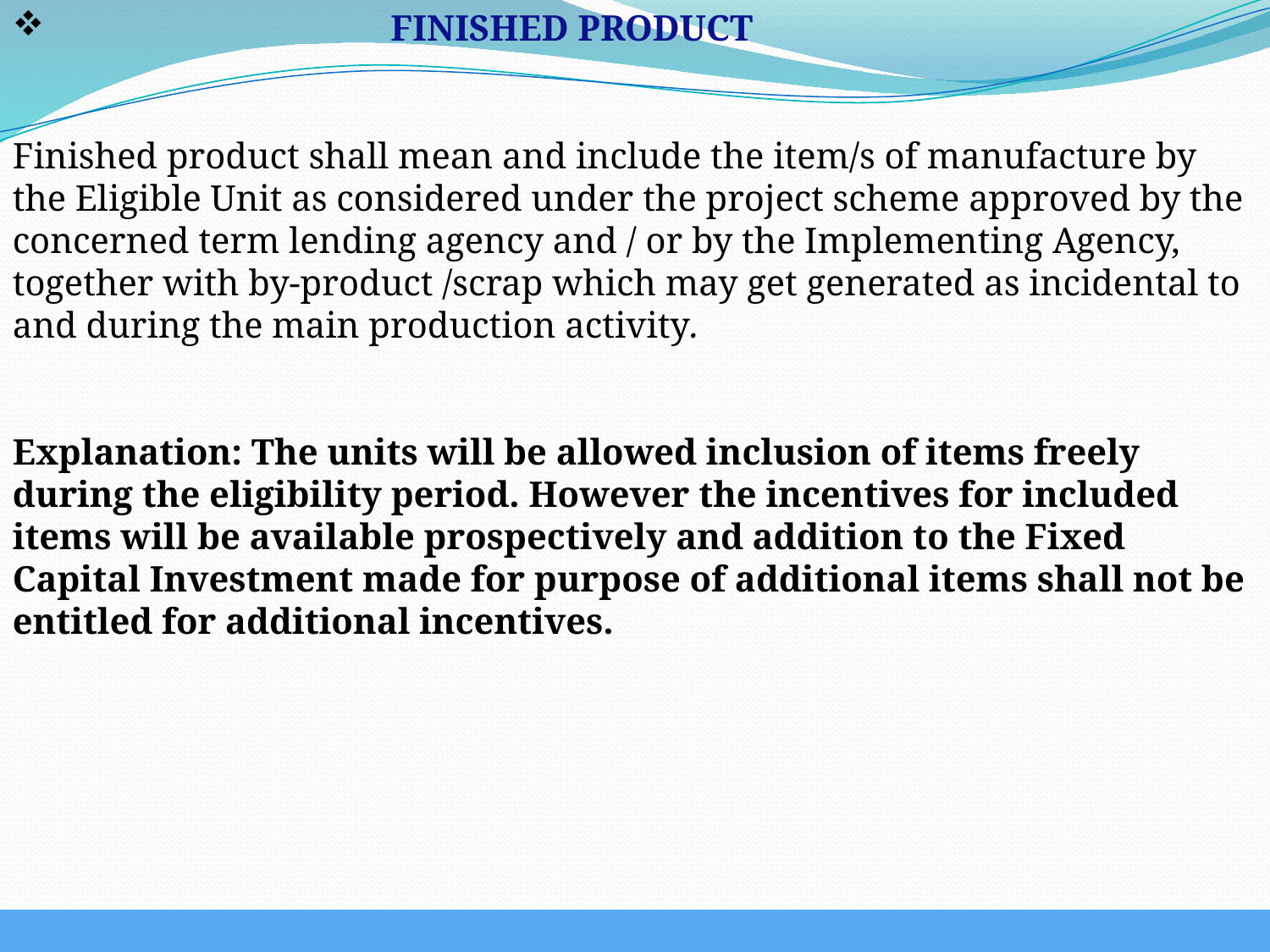

FINISHED PRODUCT

Finished product shall mean and include the item/s of manufacture by the Eligible Unit as considered under the project scheme approved by the concerned term lending agency and / or by the Implementing Agency, together with by-product /scrap which may get generated as incidental to and during the main production activity.

Explanation: The units will be allowed inclusion of items freely during the eligibility period. However the incentives for included items will be available prospectively and addition to the Fixed Capital Investment made for purpose of additional items shall not be entitled for additional incentives.

 WWW.INDUSTRIALSUBSIDY.COM                                   BY CA G.B.MODI